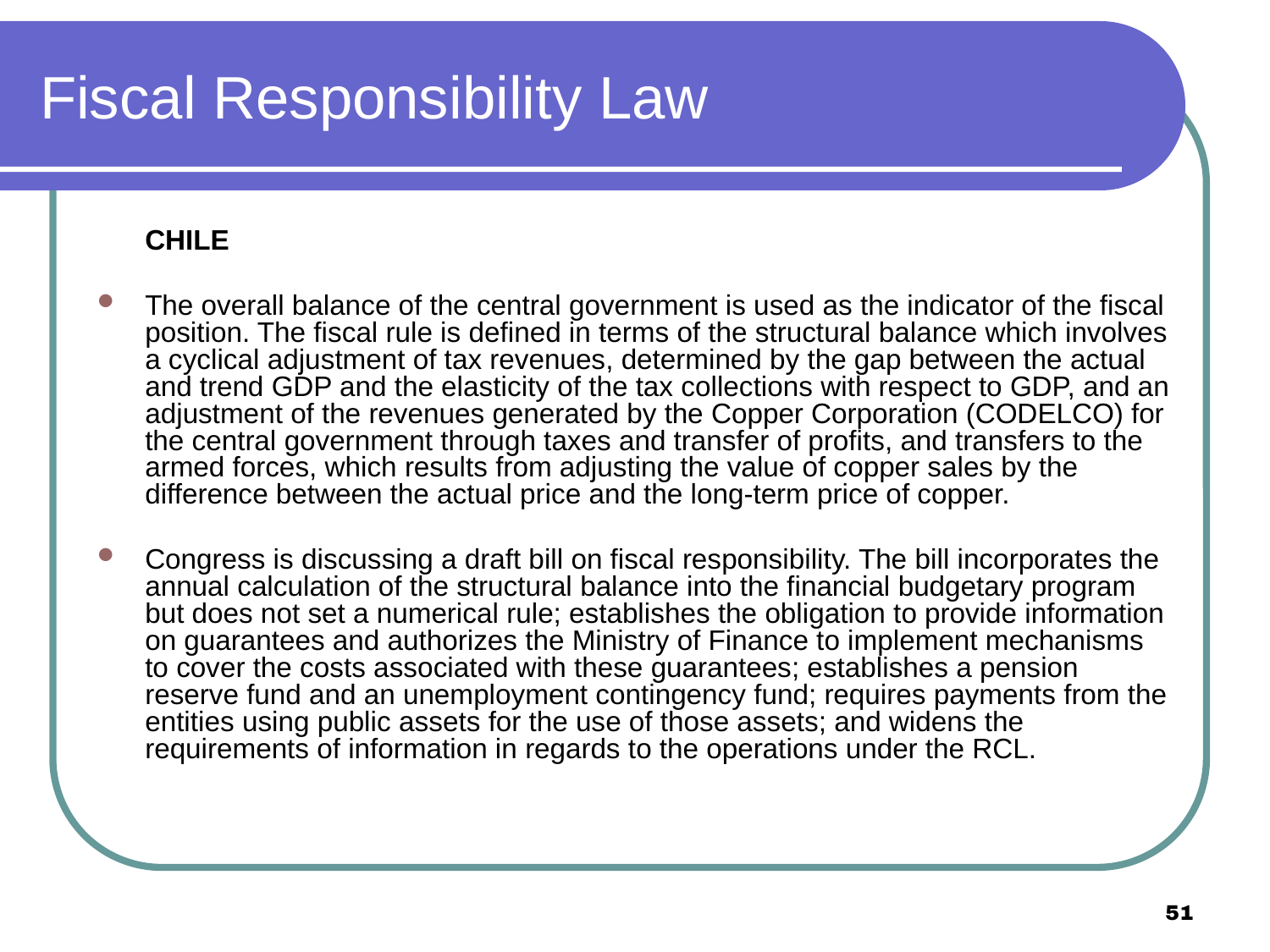

# Fiscal Responsibility Law
	CHILE

The overall balance of the central government is used as the indicator of the fiscal position. The fiscal rule is defined in terms of the structural balance which involves a cyclical adjustment of tax revenues, determined by the gap between the actual and trend GDP and the elasticity of the tax collections with respect to GDP, and an adjustment of the revenues generated by the Copper Corporation (CODELCO) for the central government through taxes and transfer of profits, and transfers to the armed forces, which results from adjusting the value of copper sales by the difference between the actual price and the long-term price of copper.

Congress is discussing a draft bill on fiscal responsibility. The bill incorporates the annual calculation of the structural balance into the financial budgetary program but does not set a numerical rule; establishes the obligation to provide information on guarantees and authorizes the Ministry of Finance to implement mechanisms to cover the costs associated with these guarantees; establishes a pension reserve fund and an unemployment contingency fund; requires payments from the entities using public assets for the use of those assets; and widens the requirements of information in regards to the operations under the RCL.
51